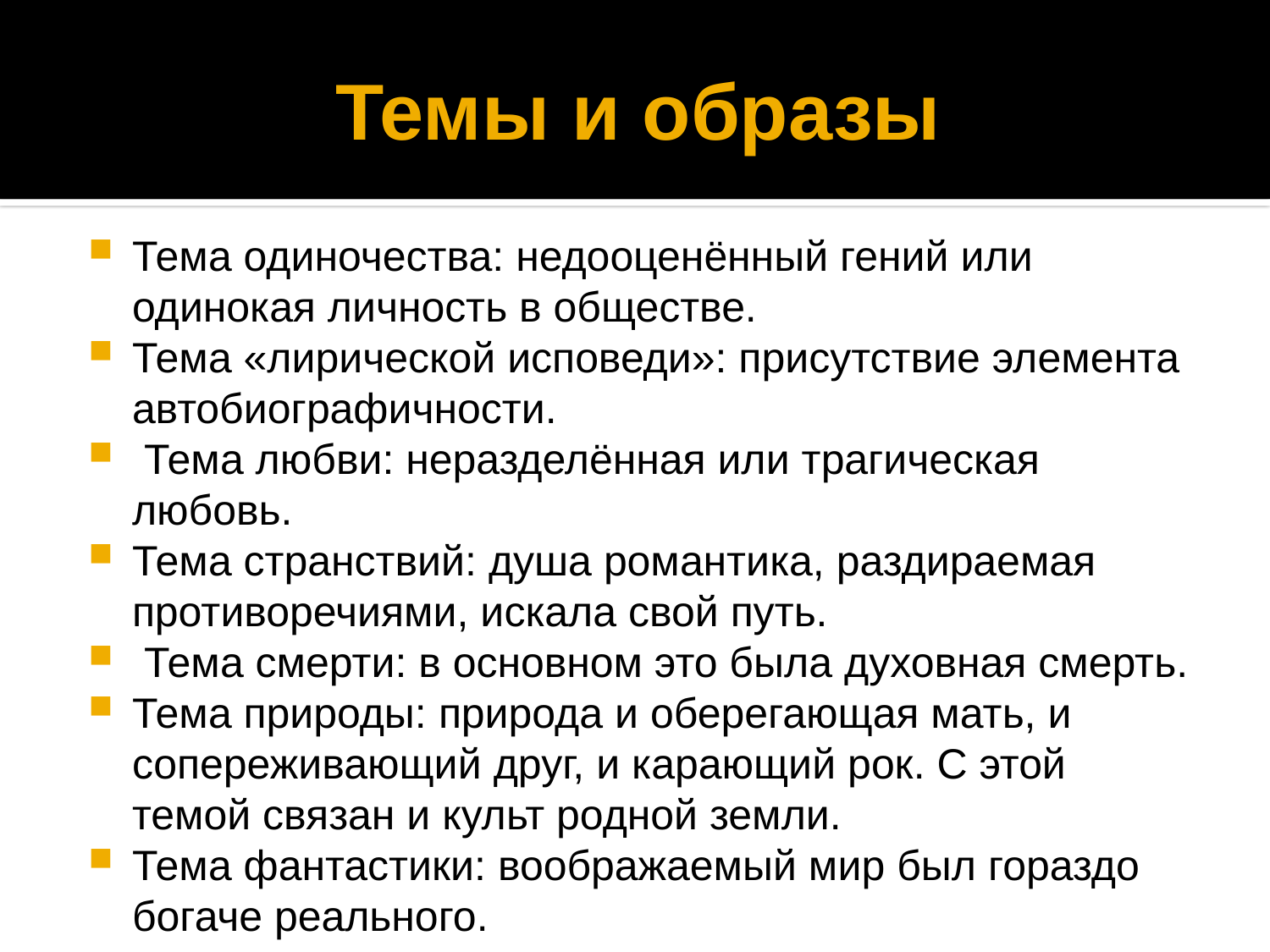

# Темы и образы
Тема одиночества: недооценённый гений или одинокая личность в обществе.
Тема «лирической исповеди»: присутствие элемента автобиографичности.
 Тема любви: неразделённая или трагическая любовь.
Тема странствий: душа романтика, раздираемая противоречиями, искала свой путь.
 Тема смерти: в основном это была духовная смерть.
Тема природы: природа и оберегающая мать, и сопереживающий друг, и карающий рок. С этой темой связан и культ родной земли.
Тема фантастики: воображаемый мир был гораздо богаче реального.